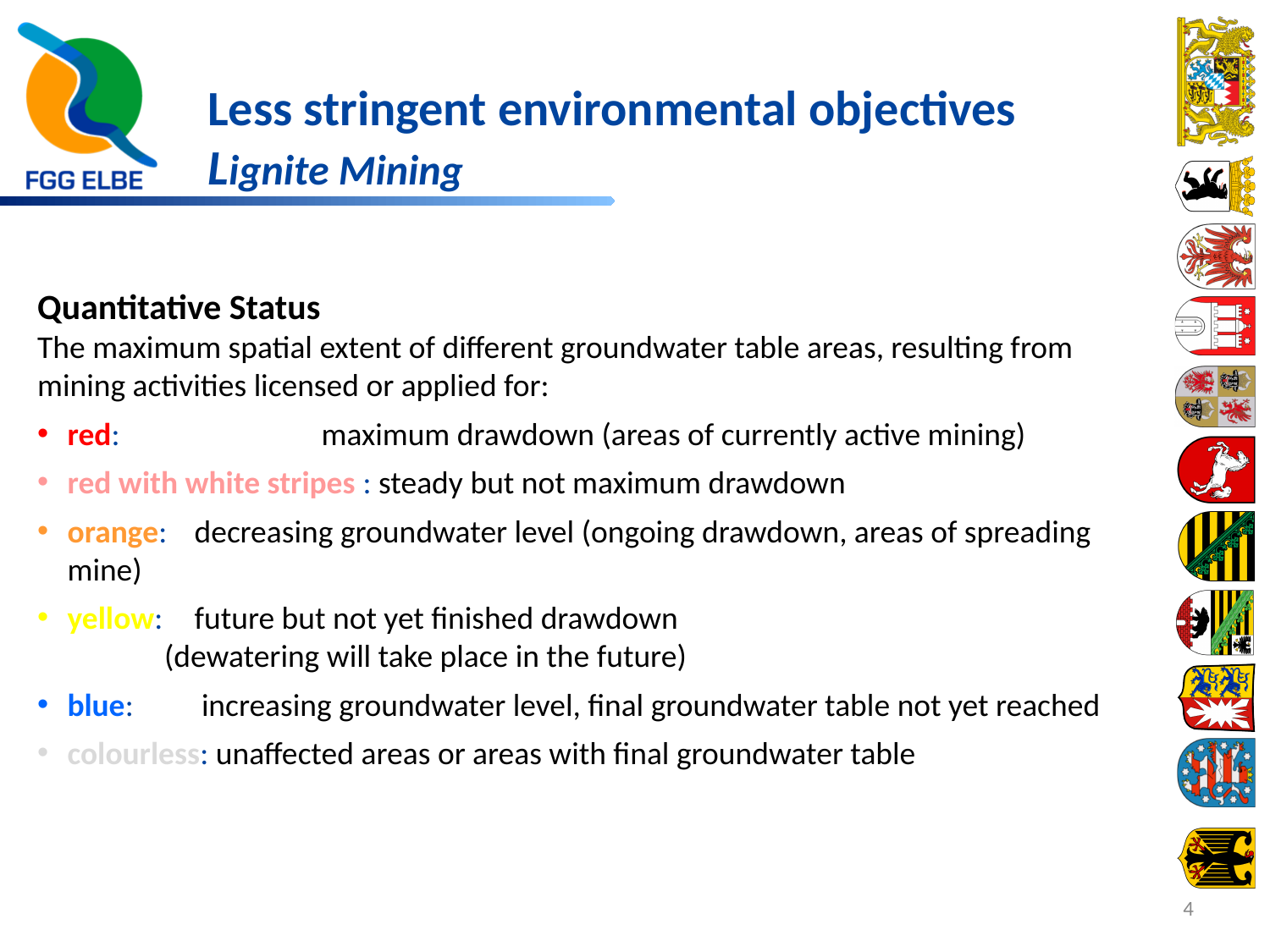

# Less stringent environmental objectives Lignite Mining
Quantitative Status
The maximum spatial extent of different groundwater table areas, resulting from mining activities licensed or applied for:
red:		maximum drawdown (areas of currently active mining)
red with white stripes : steady but not maximum drawdown
orange: 	decreasing groundwater level (ongoing drawdown, areas of spreading mine)
yellow: 	future but not yet finished drawdown
	(dewatering will take place in the future)
blue:	 increasing groundwater level, final groundwater table not yet reached
colourless: unaffected areas or areas with final groundwater table
4